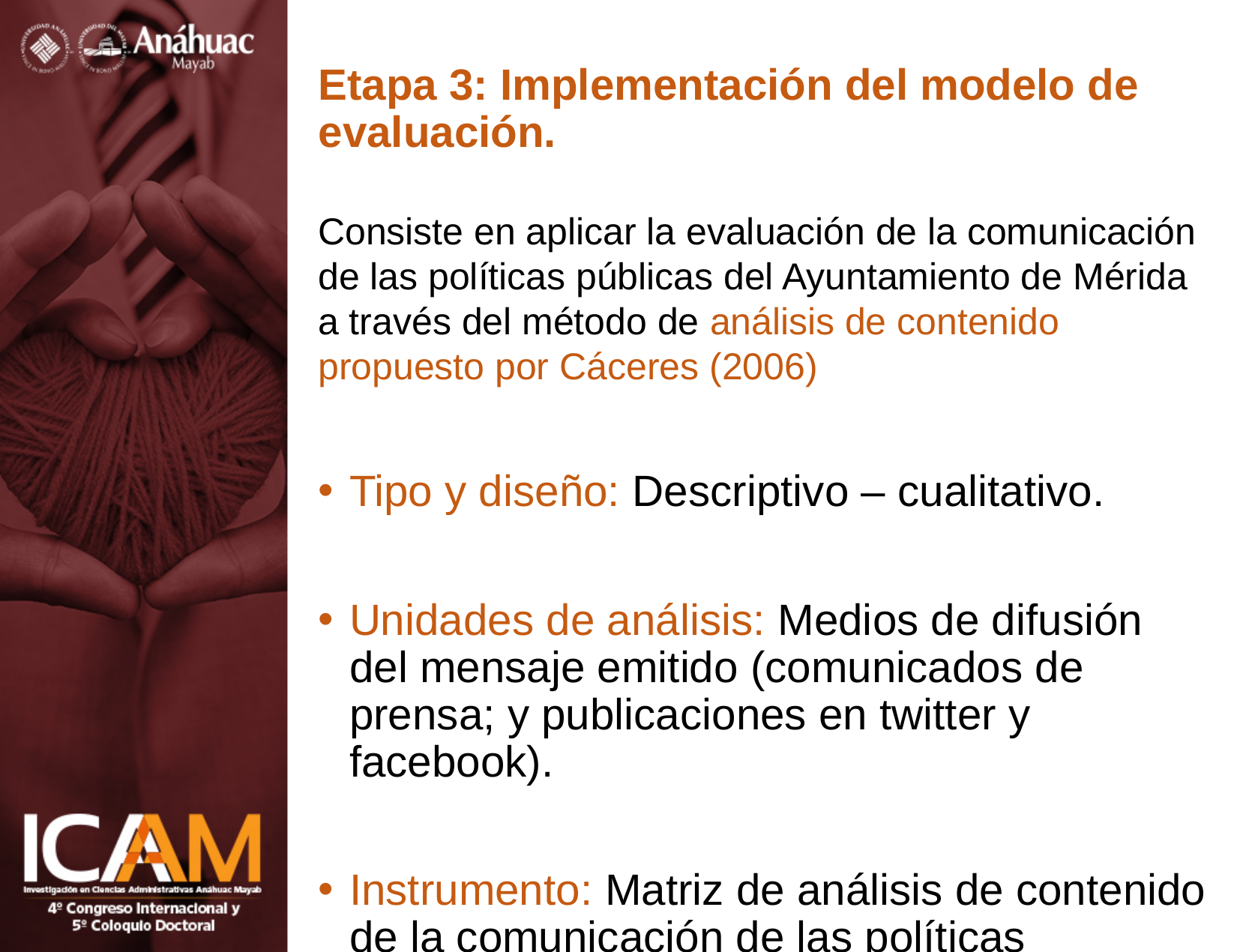

# Etapa 3: Implementación del modelo de evaluación.
Consiste en aplicar la evaluación de la comunicación de las políticas públicas del Ayuntamiento de Mérida a través del método de análisis de contenido propuesto por Cáceres (2006)

Tipo y diseño: Descriptivo – cualitativo.

Unidades de análisis: Medios de difusión del mensaje emitido (comunicados de prensa; y publicaciones en twitter y facebook).

Instrumento: Matriz de análisis de contenido de la comunicación de las políticas públicas.